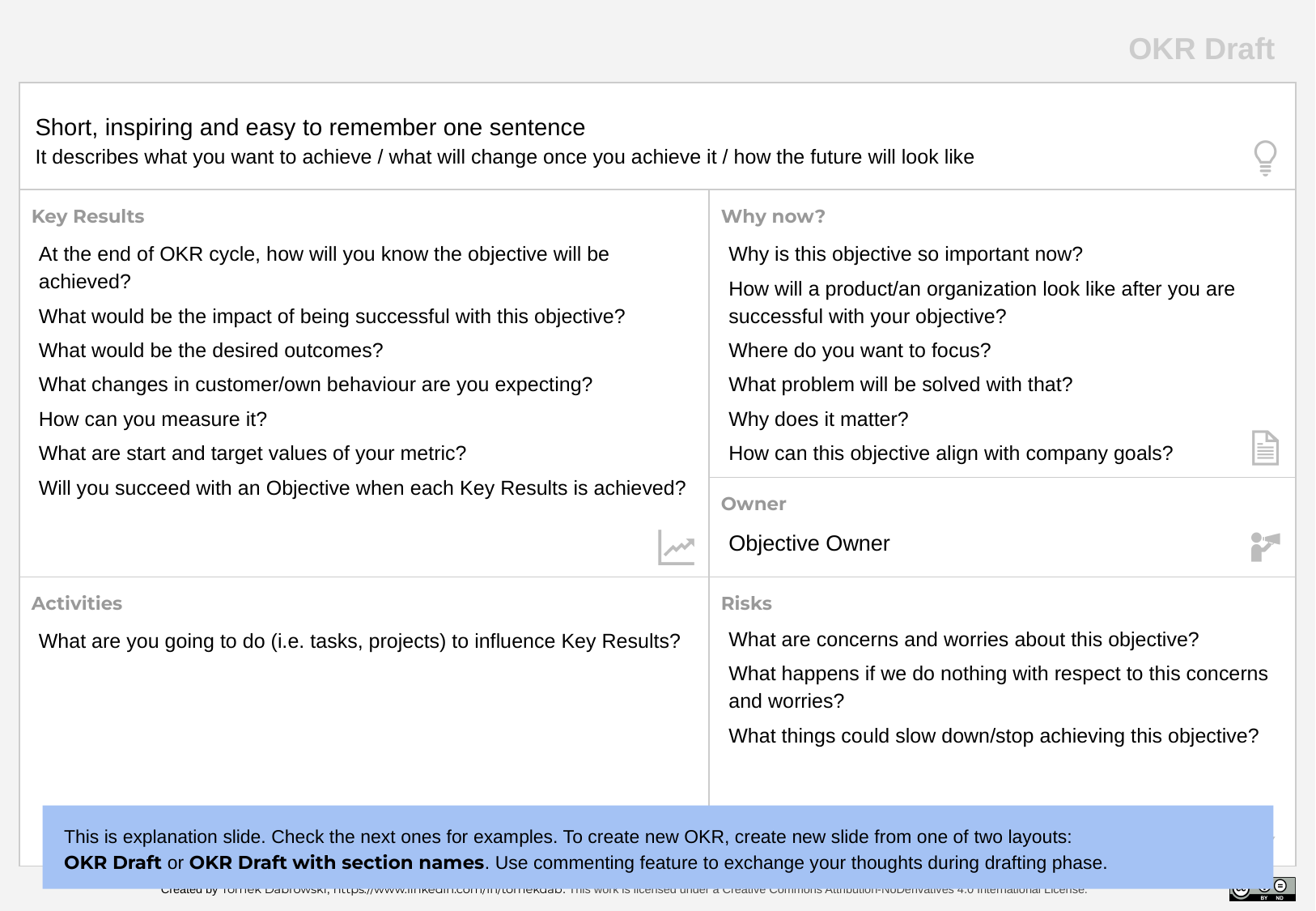

# Short, inspiring and easy to remember one sentence It describes what you want to achieve / what will change once you achieve it / how the future will look like
At the end of OKR cycle, how will you know the objective will be achieved?
What would be the impact of being successful with this objective?
What would be the desired outcomes?
What changes in customer/own behaviour are you expecting?
How can you measure it?
What are start and target values of your metric?
Will you succeed with an Objective when each Key Results is achieved?
Why is this objective so important now?
How will a product/an organization look like after you are successful with your objective?
Where do you want to focus?
What problem will be solved with that?
Why does it matter?
How can this objective align with company goals?

Objective Owner
What are concerns and worries about this objective?
What happens if we do nothing with respect to this concerns and worries?
What things could slow down/stop achieving this objective?

What are you going to do (i.e. tasks, projects) to influence Key Results?
This is explanation slide. Check the next ones for examples. To create new OKR, create new slide from one of two layouts:
OKR Draft or OKR Draft with section names. Use commenting feature to exchange your thoughts during drafting phase.